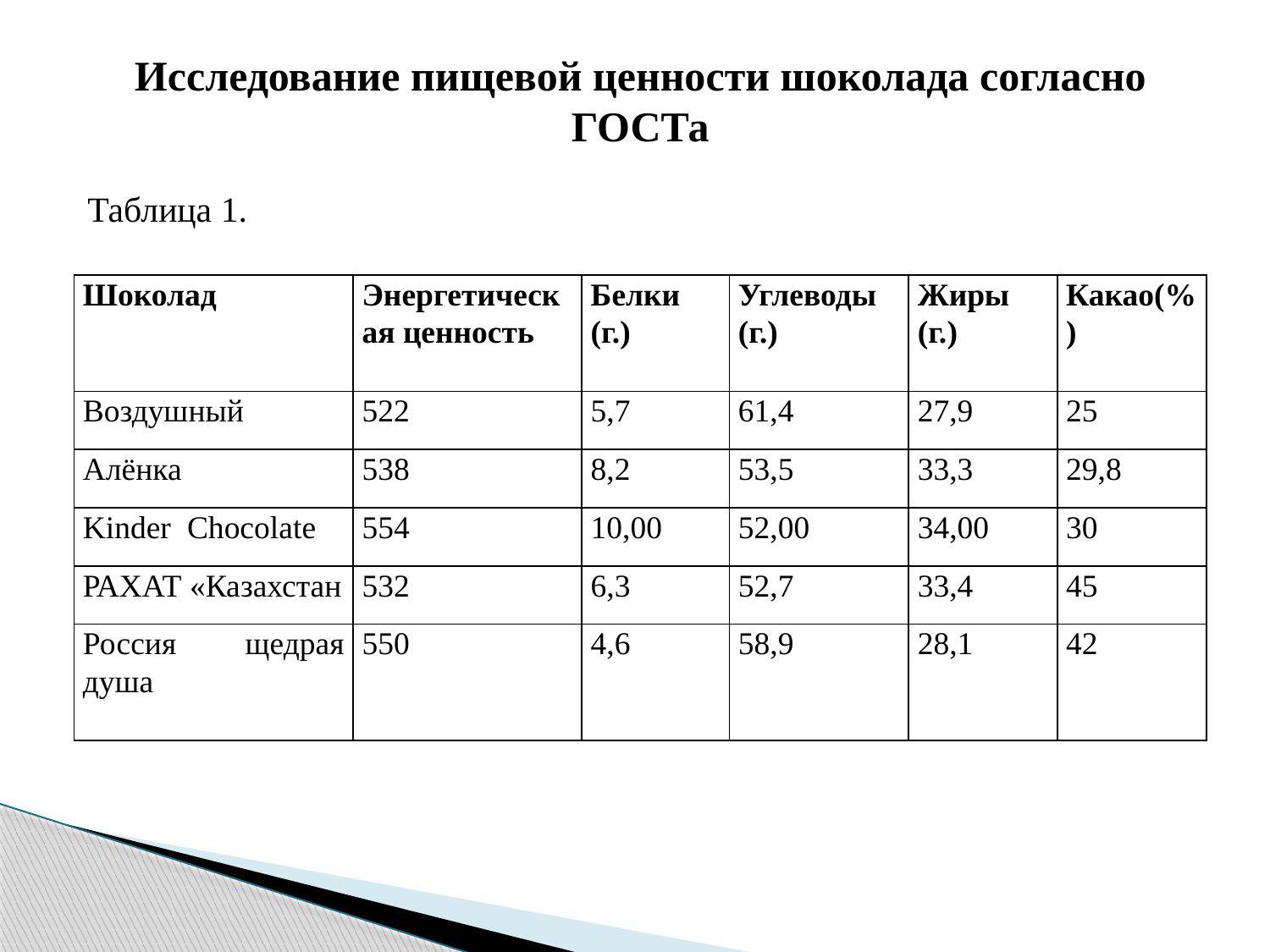

Исследование пищевой ценности шоколада согласно ГОСТа
Таблица 1.

| Шоколад | Энергетическая ценность | Белки (г.) | Углеводы (г.) | Жиры (г.) | Какао(%) |
| --- | --- | --- | --- | --- | --- |
| Воздушный | 522 | 5,7 | 61,4 | 27,9 | 25 |
| Алёнка | 538 | 8,2 | 53,5 | 33,3 | 29,8 |
| Kinder  Chocolate | 554 | 10,00 | 52,00 | 34,00 | 30 |
| РАХАТ «Казахстан | 532 | 6,3 | 52,7 | 33,4 | 45 |
| Россия щедрая душа | 550 | 4,6 | 58,9 | 28,1 | 42 |